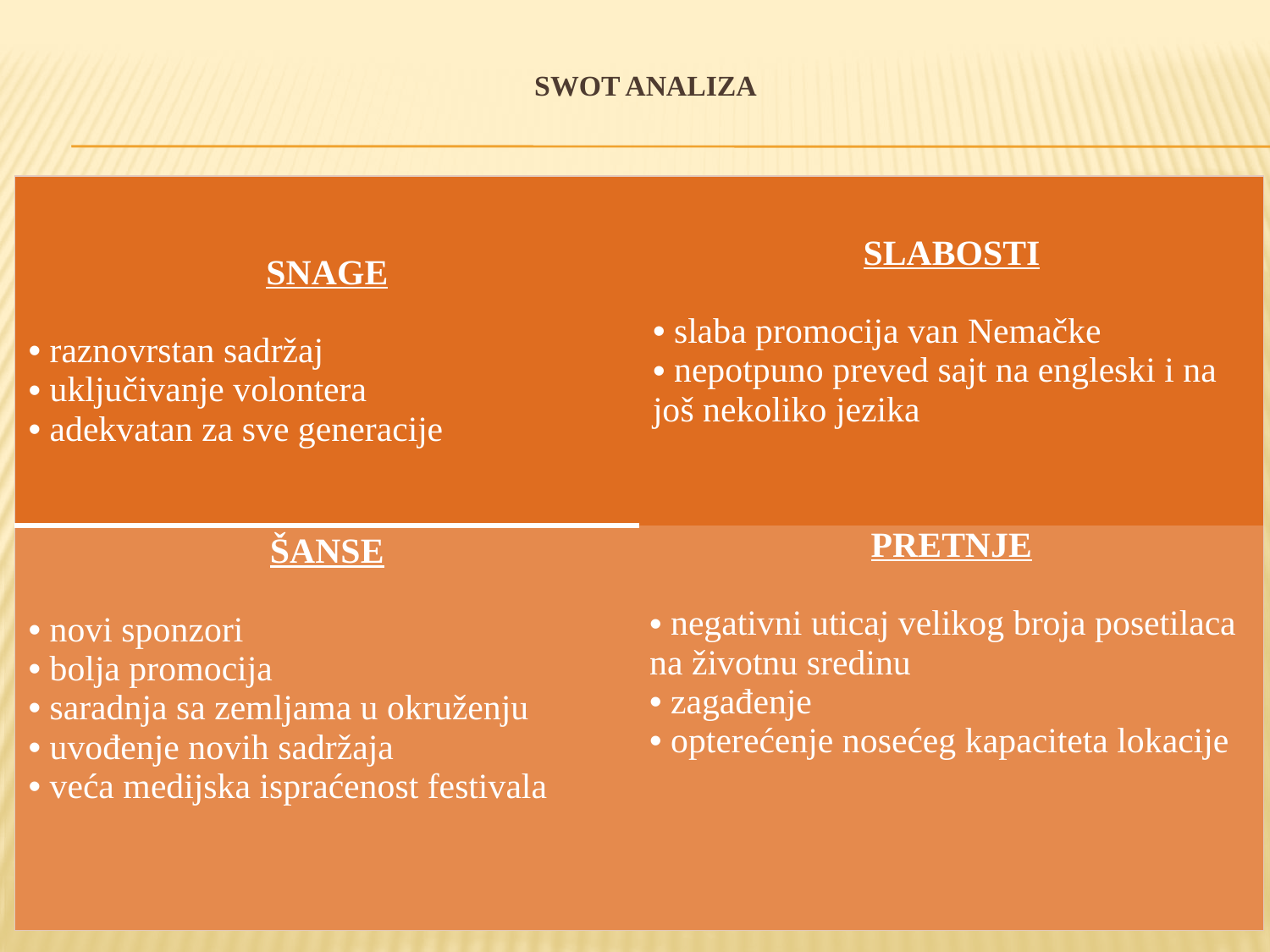

# SWOT analiza
| SNAGE raznovrstan sadržaj uključivanje volontera adekvatan za sve generacije | SLABOSTI slaba promocija van Nemačke nepotpuno preved sajt na engleski i na još nekoliko jezika |
| --- | --- |
| ŠANSE novi sponzori bolja promocija saradnja sa zemljama u okruženju uvođenje novih sadržaja veća medijska ispraćenost festivala | PRETNJE negativni uticaj velikog broja posetilaca na životnu sredinu zagađenje opterećenje nosećeg kapaciteta lokacije |